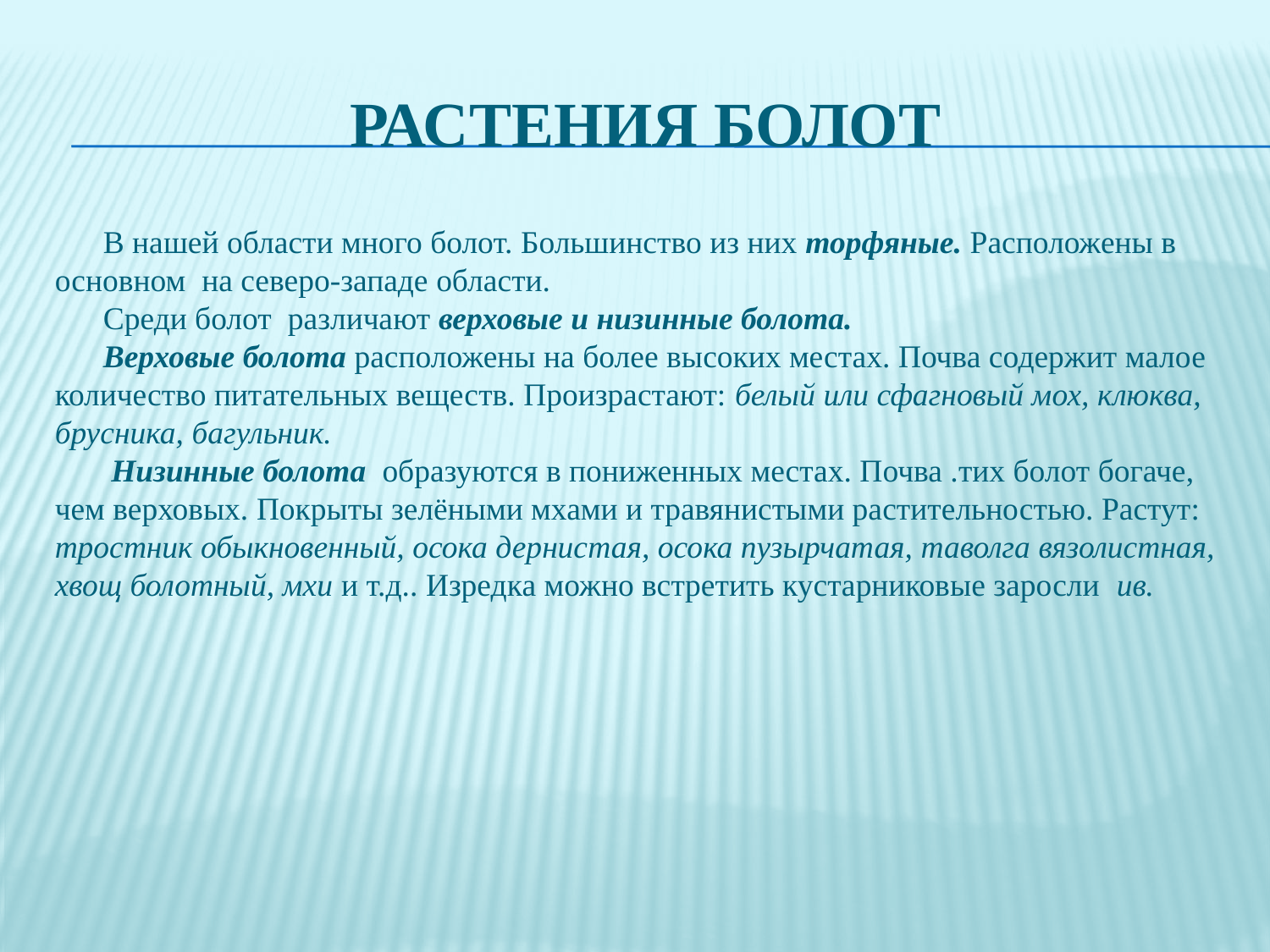

# Растения болот
      В нашей области много болот. Большинство из них торфяные. Расположены в основном  на северо-западе области.
      Среди болот  различают верховые и низинные болота.
      Верховые болота расположены на более высоких местах. Почва содержит малое количество питательных веществ. Произрастают: белый или сфагновый мох, клюква, брусника, багульник.
       Низинные болота  образуются в пониженных местах. Почва .тих болот богаче, чем верховых. Покрыты зелёными мхами и травянистыми растительностью. Растут: тростник обыкновенный, осока дернистая, осока пузырчатая, таволга вязолистная, хвощ болотный, мхи и т.д.. Изредка можно встретить кустарниковые заросли  ив.